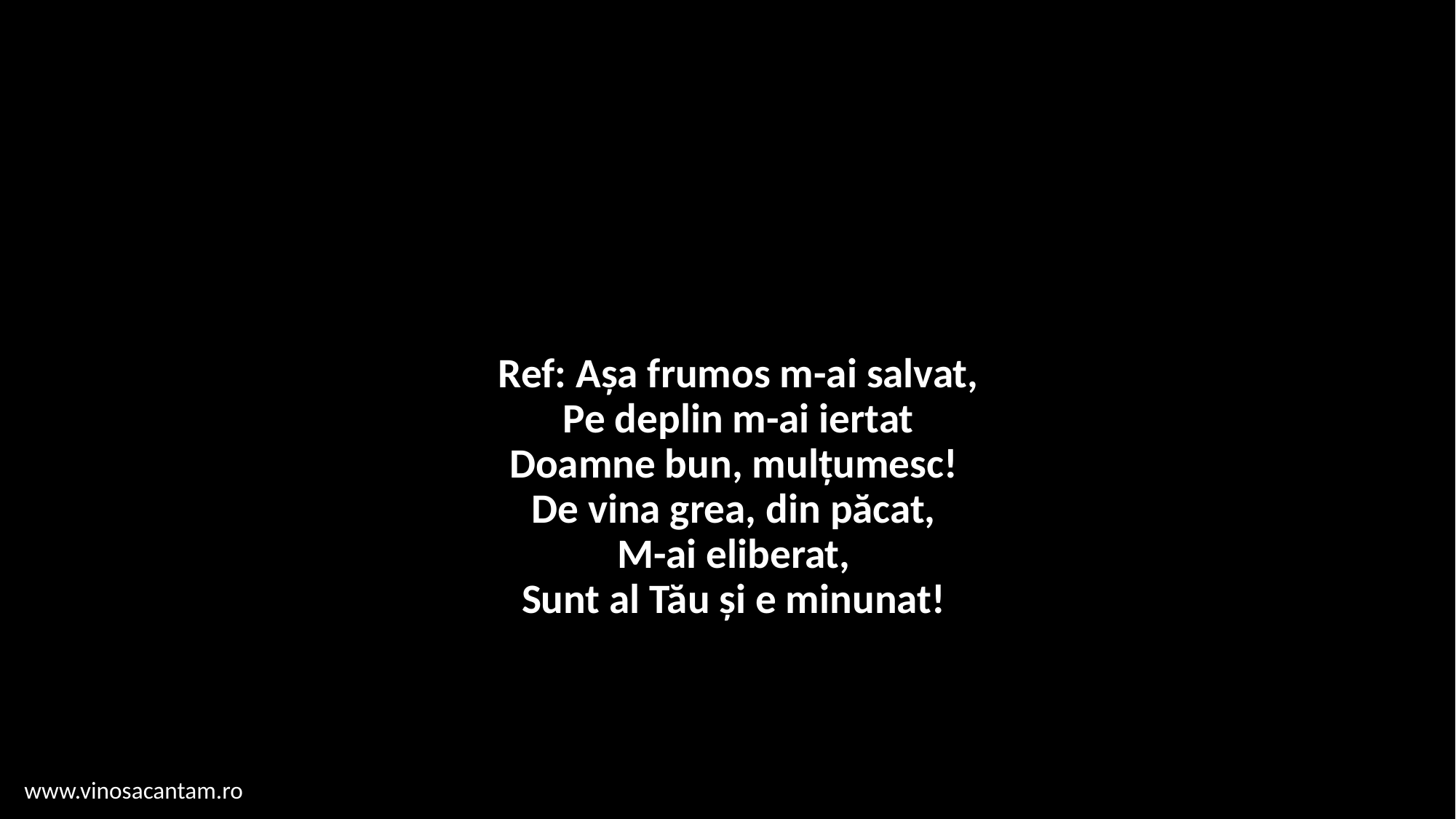

# Ref: Așa frumos m-ai salvat, Pe deplin m-ai iertat Doamne bun, mulțumesc! De vina grea, din păcat, M-ai eliberat, Sunt al Tău și e minunat!
www.vinosacantam.ro